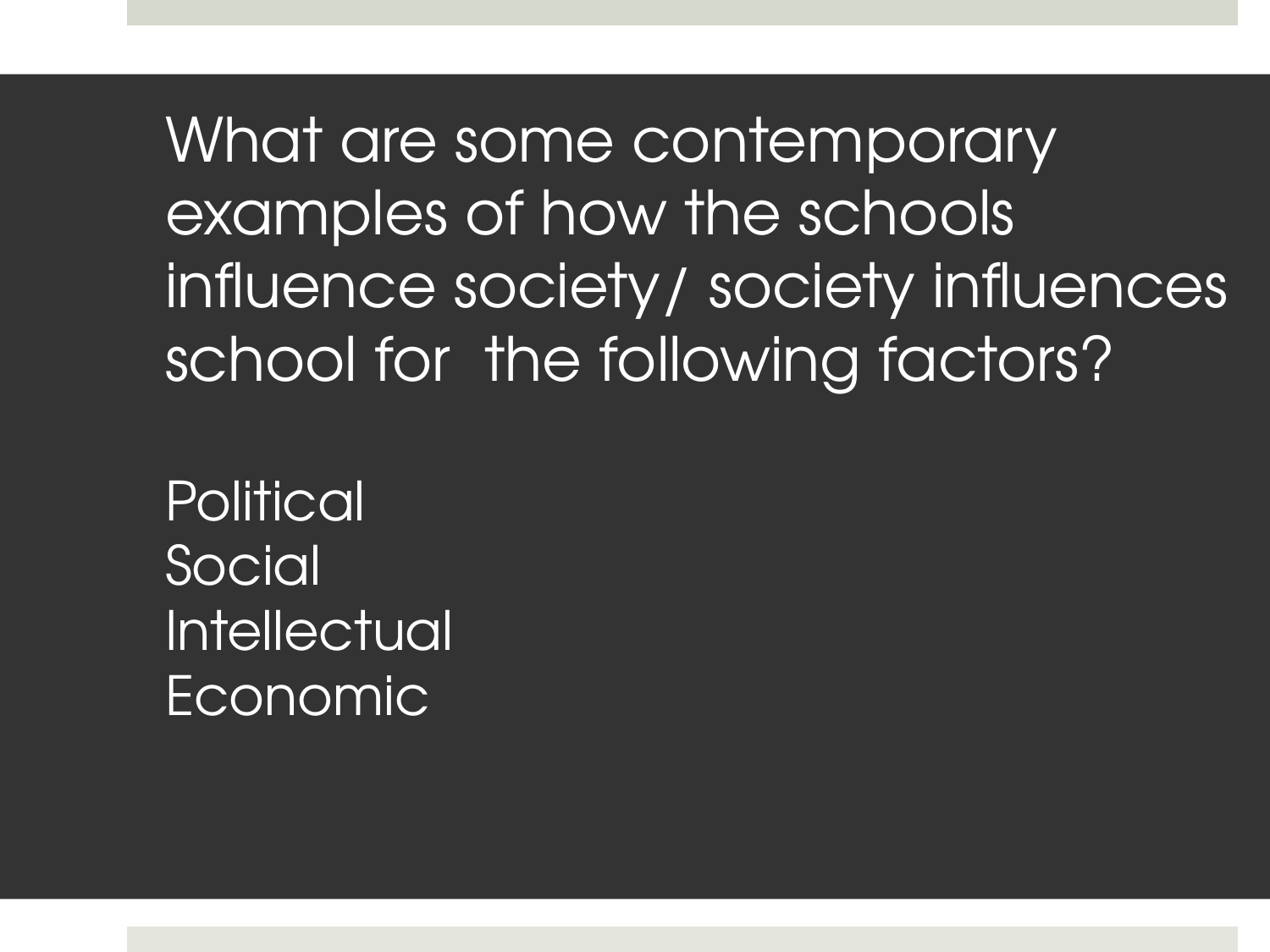

# What are some contemporary examples of how the schools influence society/ society influences school for  the following factors? Political Social Intellectual Economic